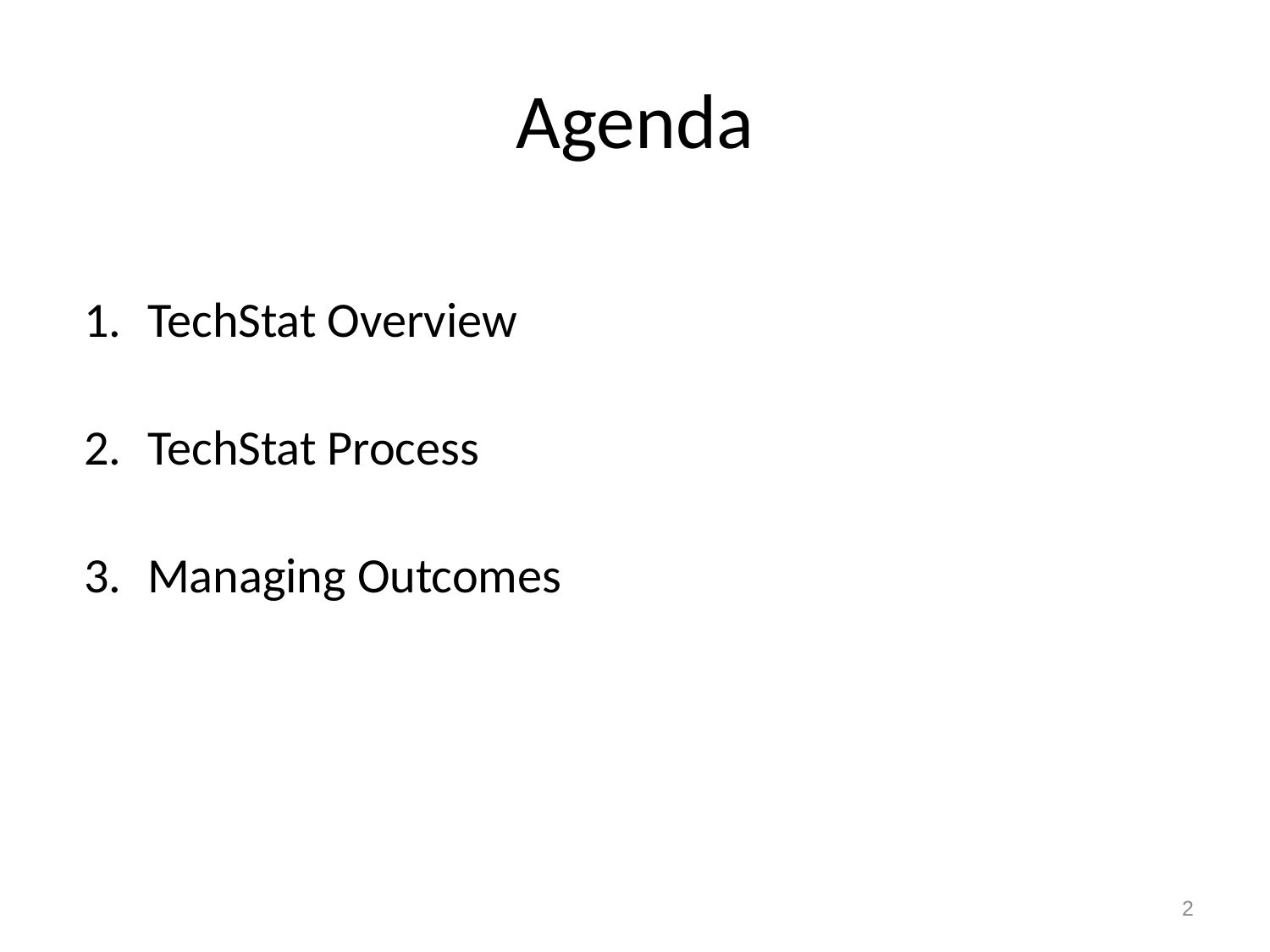

# Agenda
TechStat Overview
TechStat Process
Managing Outcomes
2